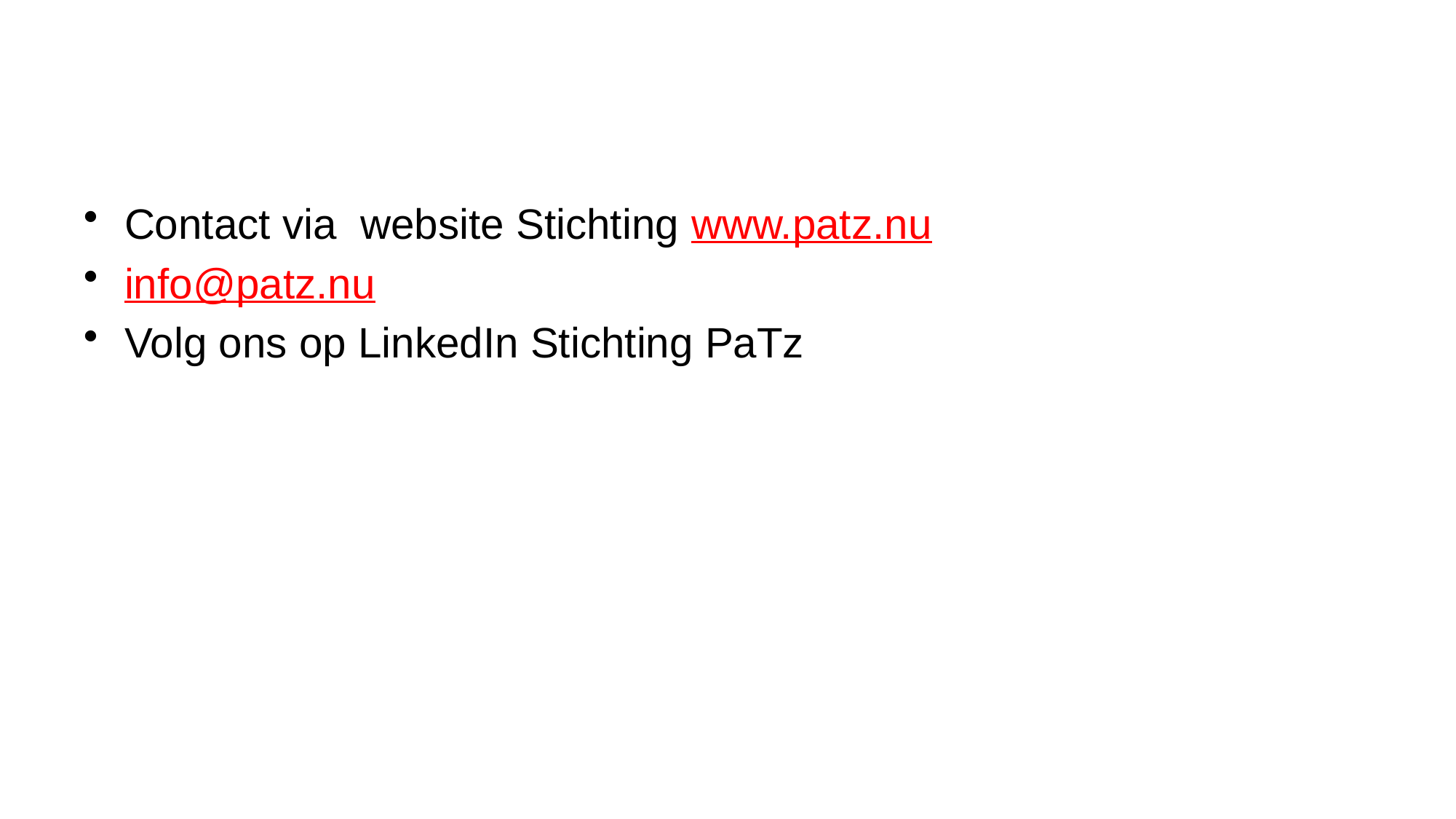

#
Contact via  website Stichting www.patz.nu
info@patz.nu
Volg ons op LinkedIn Stichting PaTz